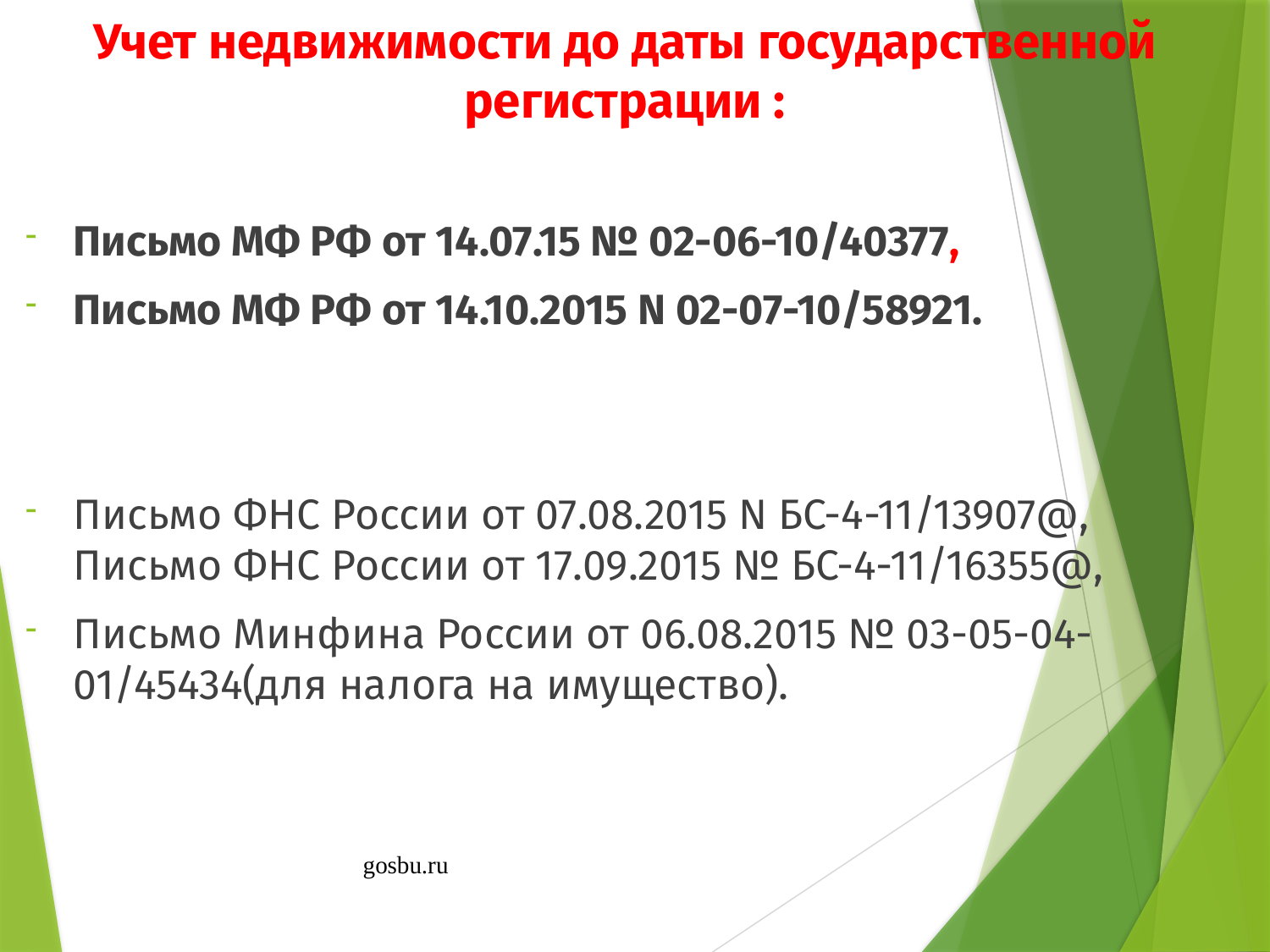

# Учет недвижимости до даты государственной регистрации :
Письмо МФ РФ от 14.07.15 № 02-06-10/40377,
Письмо МФ РФ от 14.10.2015 N 02-07-10/58921.

Письмо ФНС России от 07.08.2015 N БС-4-11/13907@, Письмо ФНС России от 17.09.2015 № БС-4-11/16355@,
Письмо Минфина России от 06.08.2015 № 03-05-04-01/45434(для налога на имущество).

gosbu.ru